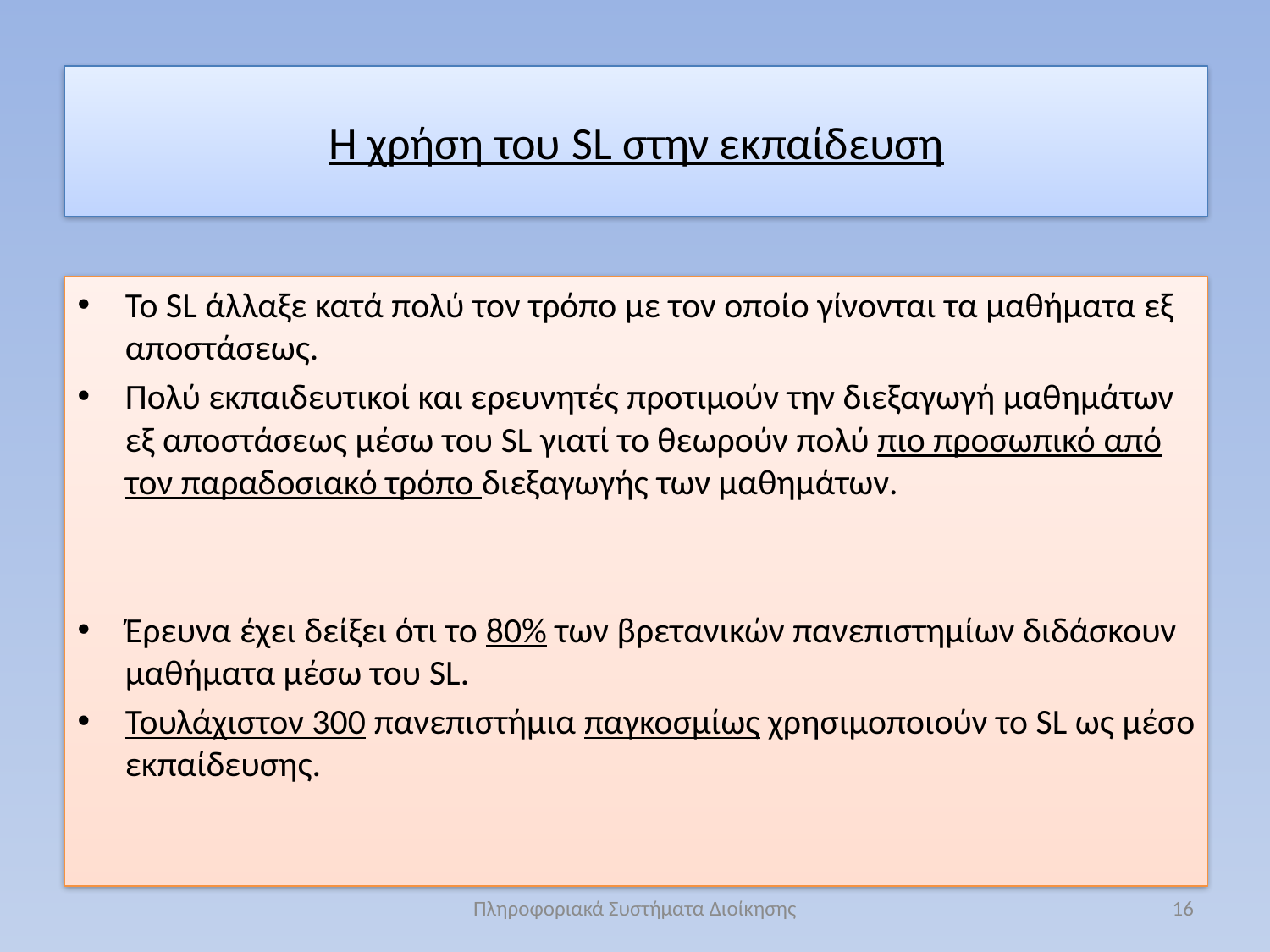

# Η χρήση του SL στην εκπαίδευση
Το SL άλλαξε κατά πολύ τον τρόπο με τον οποίο γίνονται τα μαθήματα εξ αποστάσεως.
Πολύ εκπαιδευτικοί και ερευνητές προτιμούν την διεξαγωγή μαθημάτων εξ αποστάσεως μέσω του SL γιατί το θεωρούν πολύ πιο προσωπικό από τον παραδοσιακό τρόπο διεξαγωγής των μαθημάτων.

Έρευνα έχει δείξει ότι το 80% των βρετανικών πανεπιστημίων διδάσκουν μαθήματα μέσω του SL.
Τουλάχιστον 300 πανεπιστήμια παγκοσμίως χρησιμοποιούν το SL ως μέσο εκπαίδευσης.
Πληροφοριακά Συστήματα Διοίκησης
16